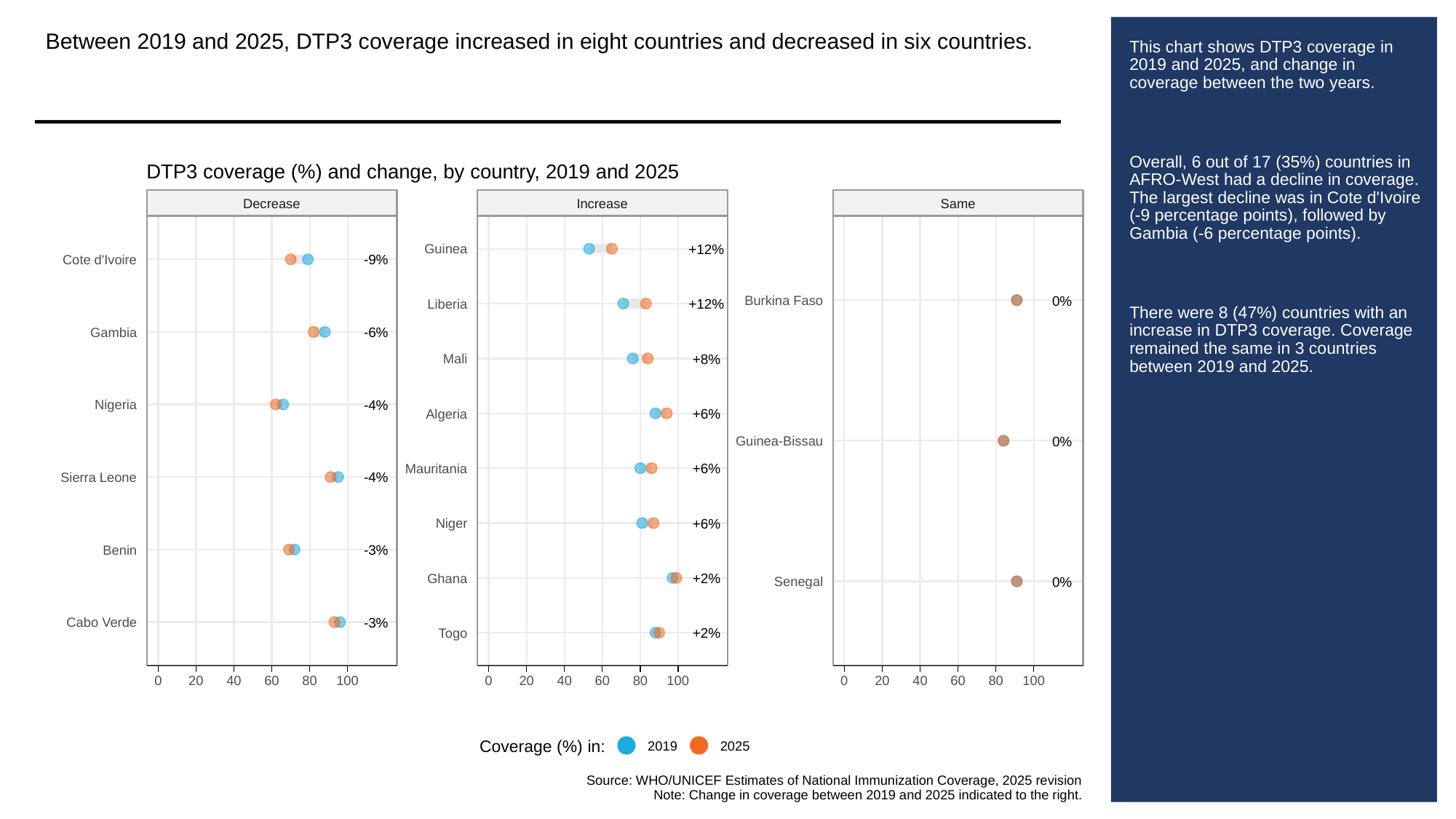

Between 2019 and 2025, DTP3 coverage increased in eight countries and decreased in six countries.
# This chart shows DTP3 coverage in 2019 and 2025, and change in coverage between the two years.

Overall, 6 out of 17 (35%) countries in AFRO-West had a decline in coverage. The largest decline was in Cote d'Ivoire (-9 percentage points), followed by Gambia (-6 percentage points).

There were 8 (47%) countries with an increase in DTP3 coverage. Coverage remained the same in 3 countries between 2019 and 2025.

DTP3 coverage (%) and change, by country, 2019 and 2025

Decrease
Increase
Same

+12%
Guinea

-9%
Cote d'Ivoire

0%
Burkina Faso

+12%
Liberia

-6%
Gambia

+8%
Mali

-4%
Nigeria

+6%
Algeria

0%
Guinea-Bissau

+6%
Mauritania

-4%
Sierra Leone

+6%
Niger

-3%
Benin

+2%
Ghana

0%
Senegal

-3%
Cabo Verde

+2%
Togo

0
20
40
60
80
100
0
20
40
60
80
100
0
20
40
60
80
100

Coverage (%) in:
2019
2025
Source: WHO/UNICEF Estimates of National Immunization Coverage, 2025 revision
Note: Change in coverage between 2019 and 2025 indicated to the right.